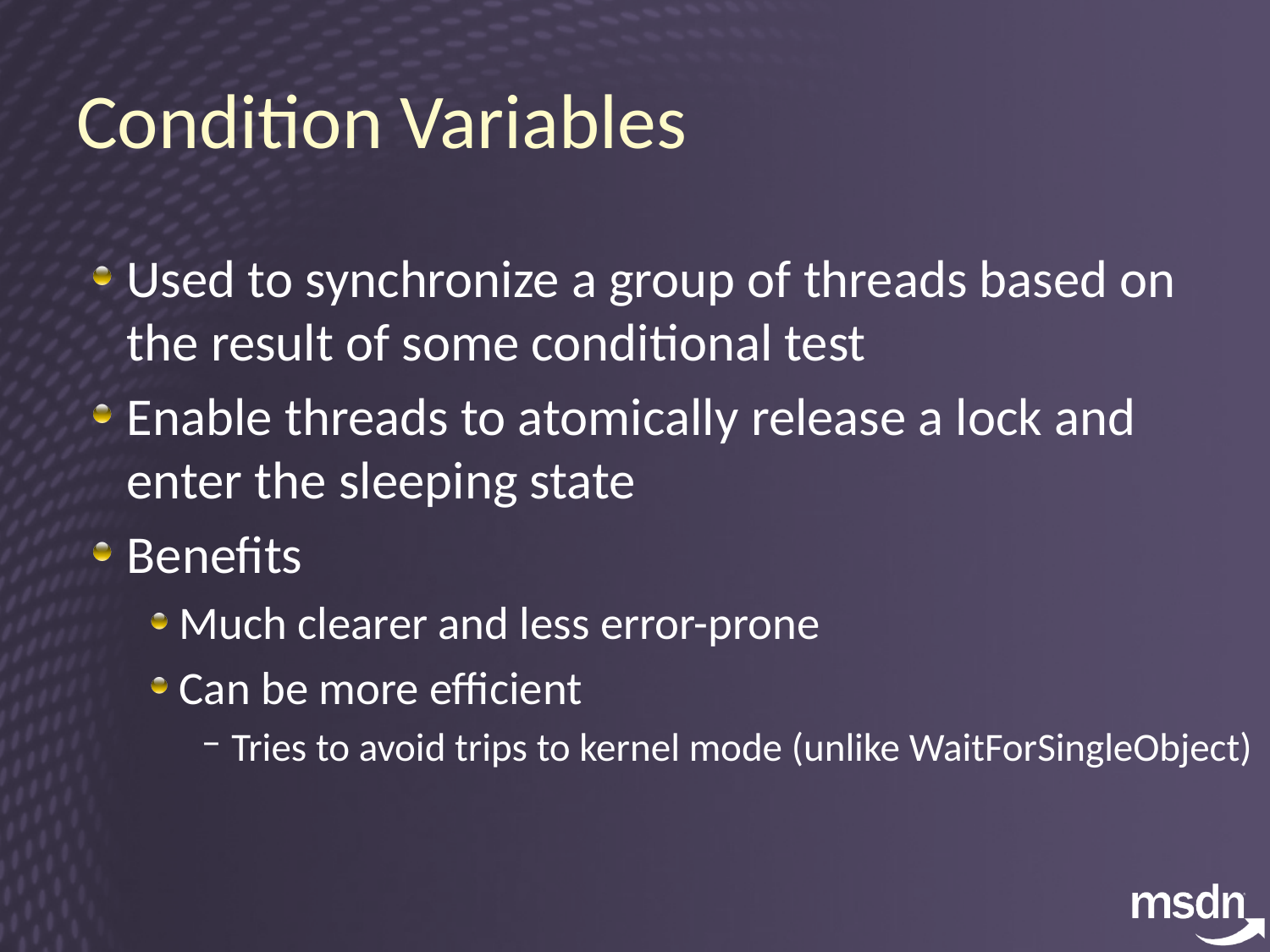

# Condition Variables
Used to synchronize a group of threads based on the result of some conditional test
Enable threads to atomically release a lock and enter the sleeping state
Benefits
Much clearer and less error-prone
Can be more efficient
Tries to avoid trips to kernel mode (unlike WaitForSingleObject)